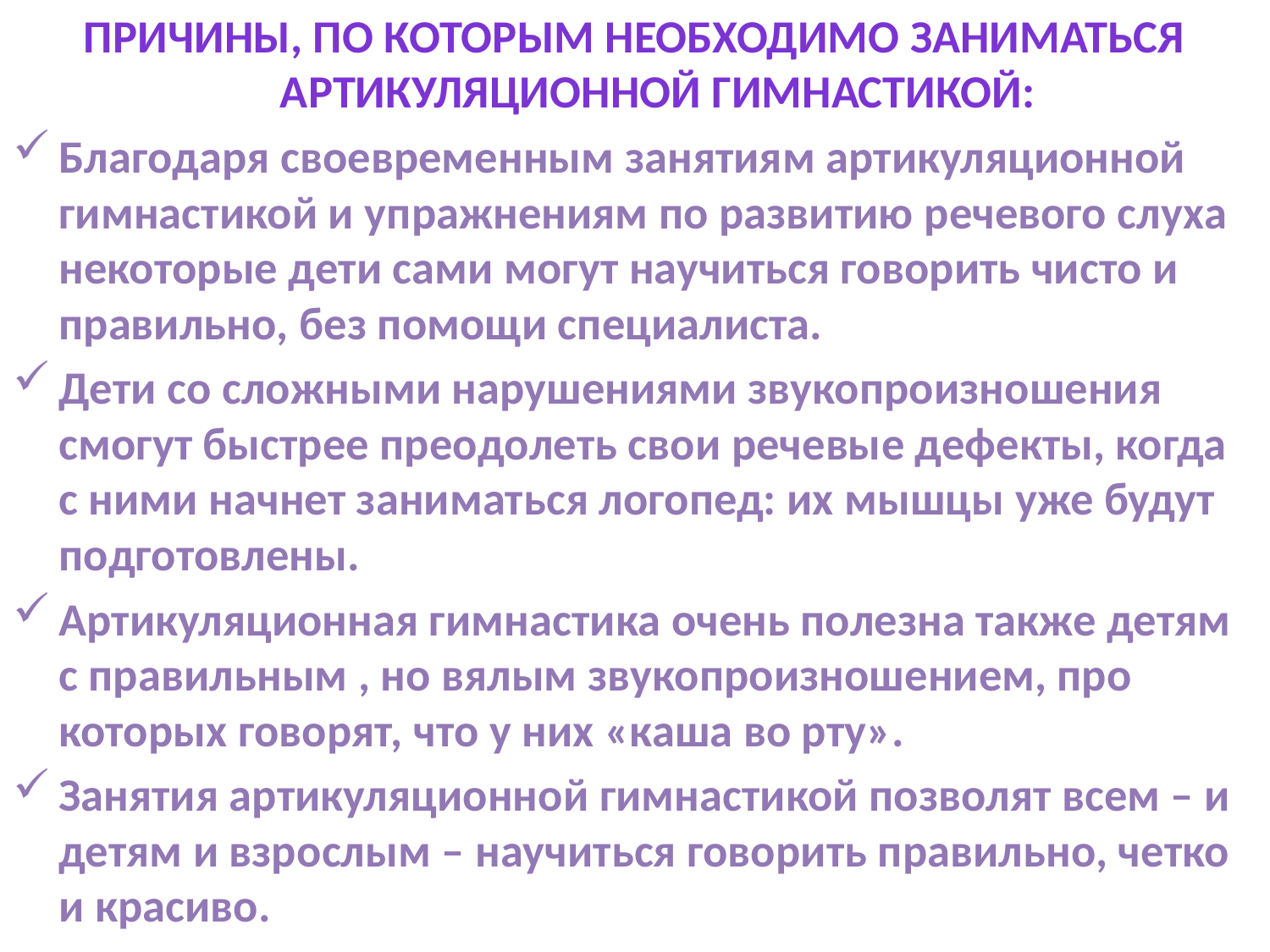

Причины, по которым необходимо заниматься артикуляционной гимнастикой:
Благодаря своевременным занятиям артикуляционной гимнастикой и упражнениям по развитию речевого слуха некоторые дети сами могут научиться говорить чисто и правильно, без помощи специалиста.
Дети со сложными нарушениями звукопроизношения смогут быстрее преодолеть свои речевые дефекты, когда с ними начнет заниматься логопед: их мышцы уже будут подготовлены.
Артикуляционная гимнастика очень полезна также детям с правильным , но вялым звукопроизношением, про которых говорят, что у них «каша во рту».
Занятия артикуляционной гимнастикой позволят всем – и детям и взрослым – научиться говорить правильно, четко и красиво.